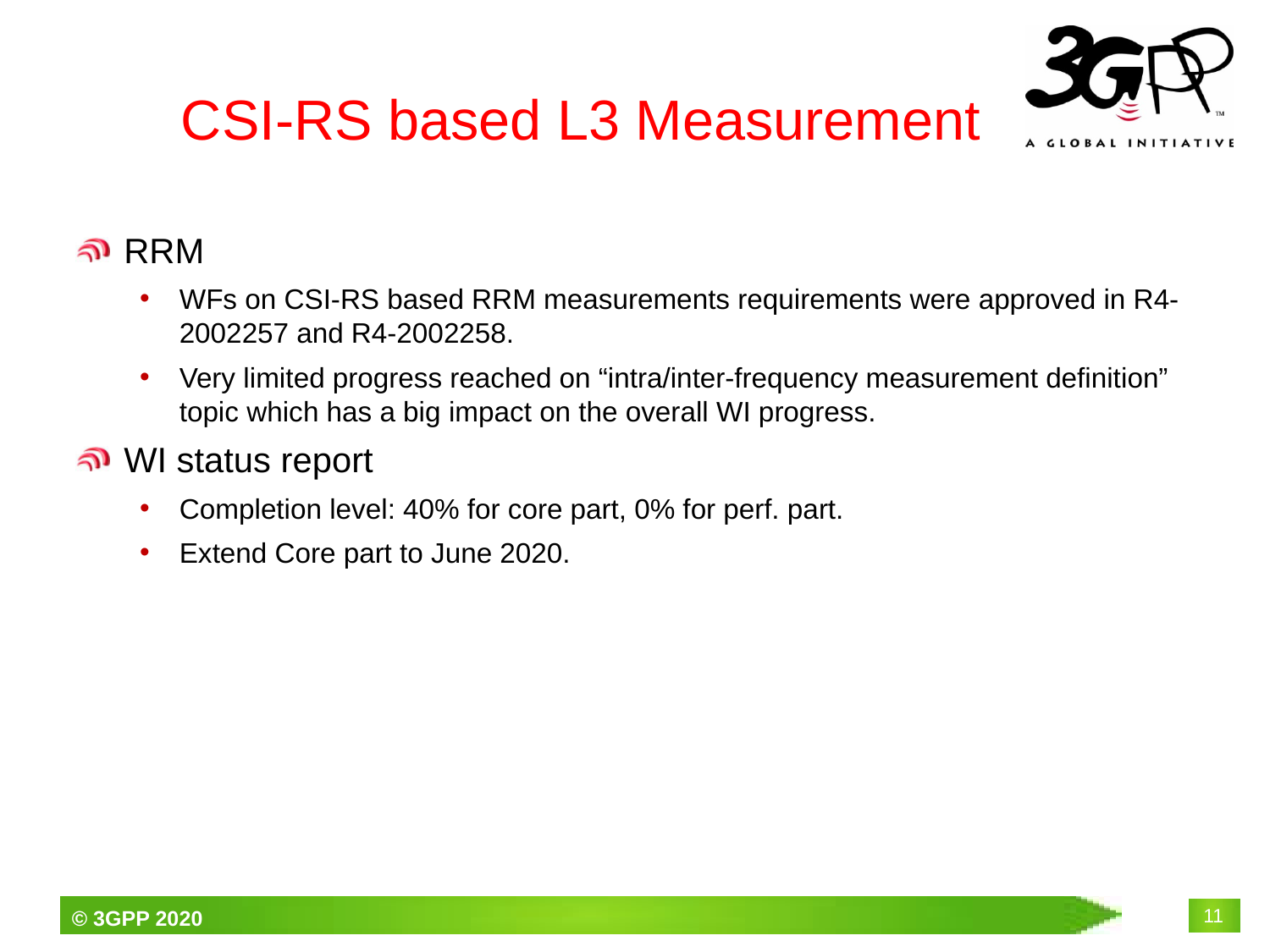

# CSI-RS based L3 Measurement
RRM
WFs on CSI-RS based RRM measurements requirements were approved in R4-2002257 and R4-2002258.
Very limited progress reached on “intra/inter-frequency measurement definition” topic which has a big impact on the overall WI progress.
WI status report
Completion level: 40% for core part, 0% for perf. part.
Extend Core part to June 2020.